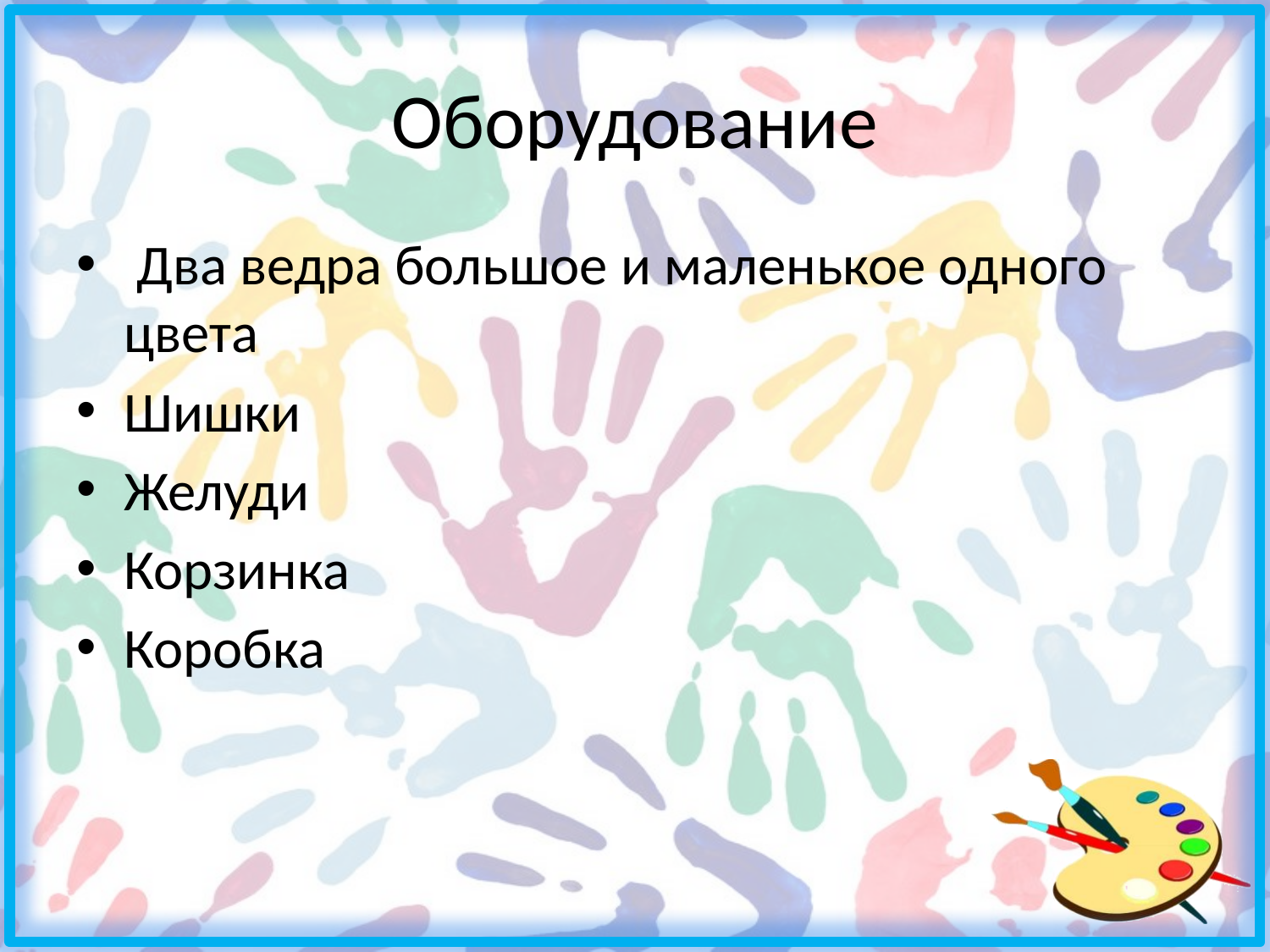

# Оборудование
 Два ведра большое и маленькое одного цвета
Шишки
Желуди
Корзинка
Коробка